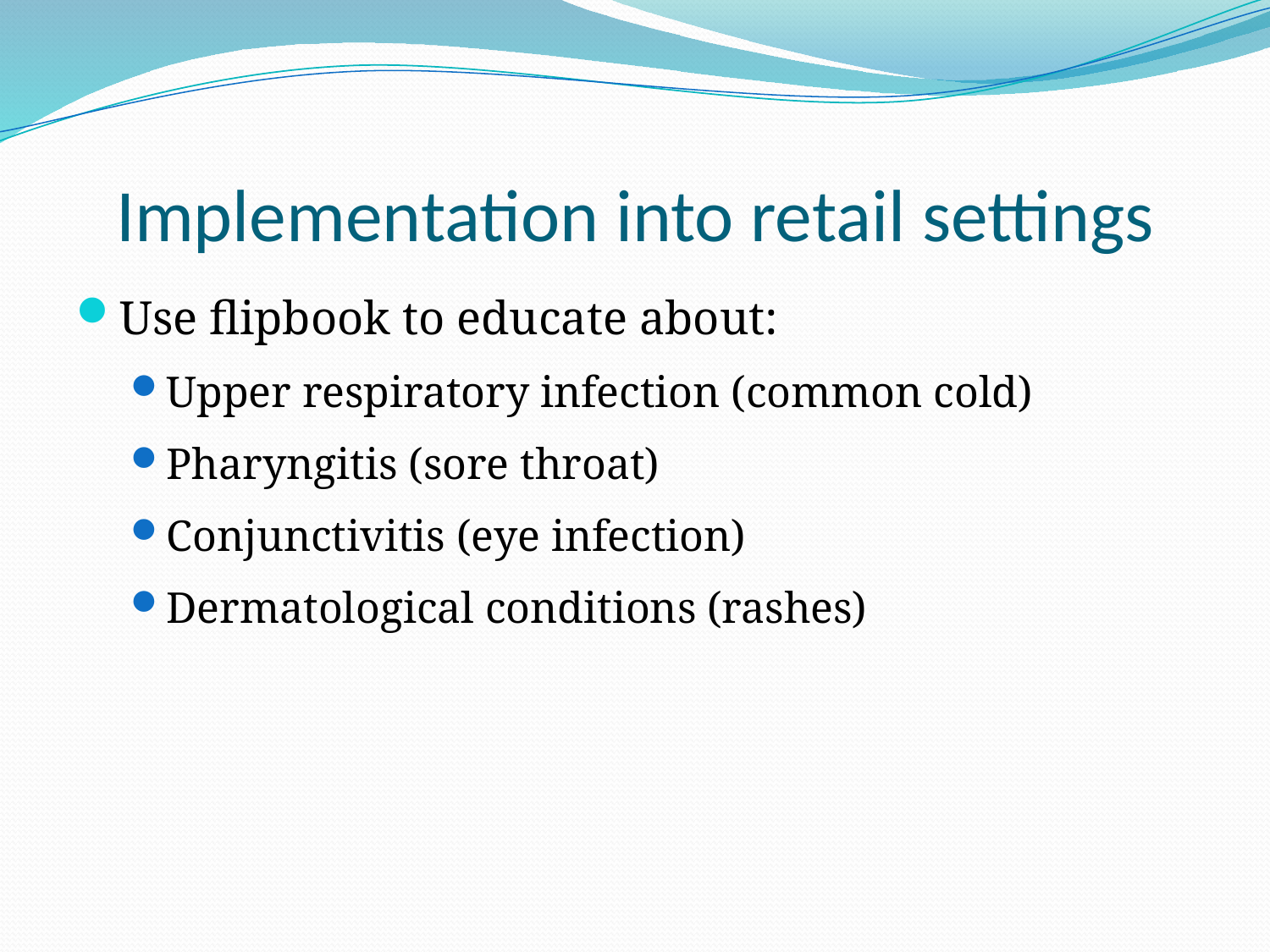

# Implementation into retail settings
Use flipbook to educate about:
Upper respiratory infection (common cold)
Pharyngitis (sore throat)
Conjunctivitis (eye infection)
Dermatological conditions (rashes)